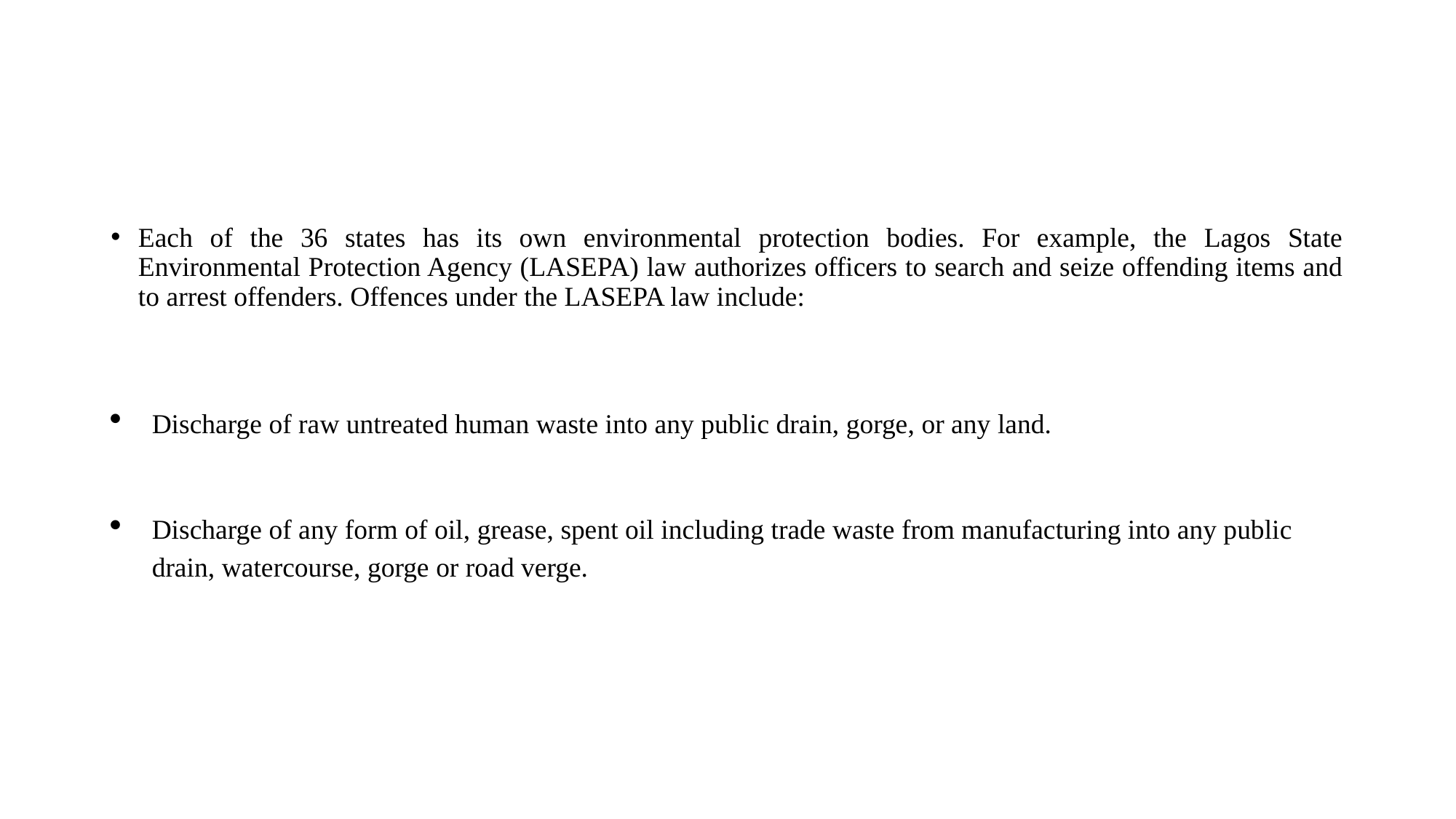

#
Each of the 36 states has its own environmental protection bodies. For example, the Lagos State Environmental Protection Agency (LASEPA) law authorizes officers to search and seize offending items and to arrest offenders. Offences under the LASEPA law include:

Discharge of raw untreated human waste into any public drain, gorge, or any land.

Discharge of any form of oil, grease, spent oil including trade waste from manufacturing into any public drain, watercourse, gorge or road verge.